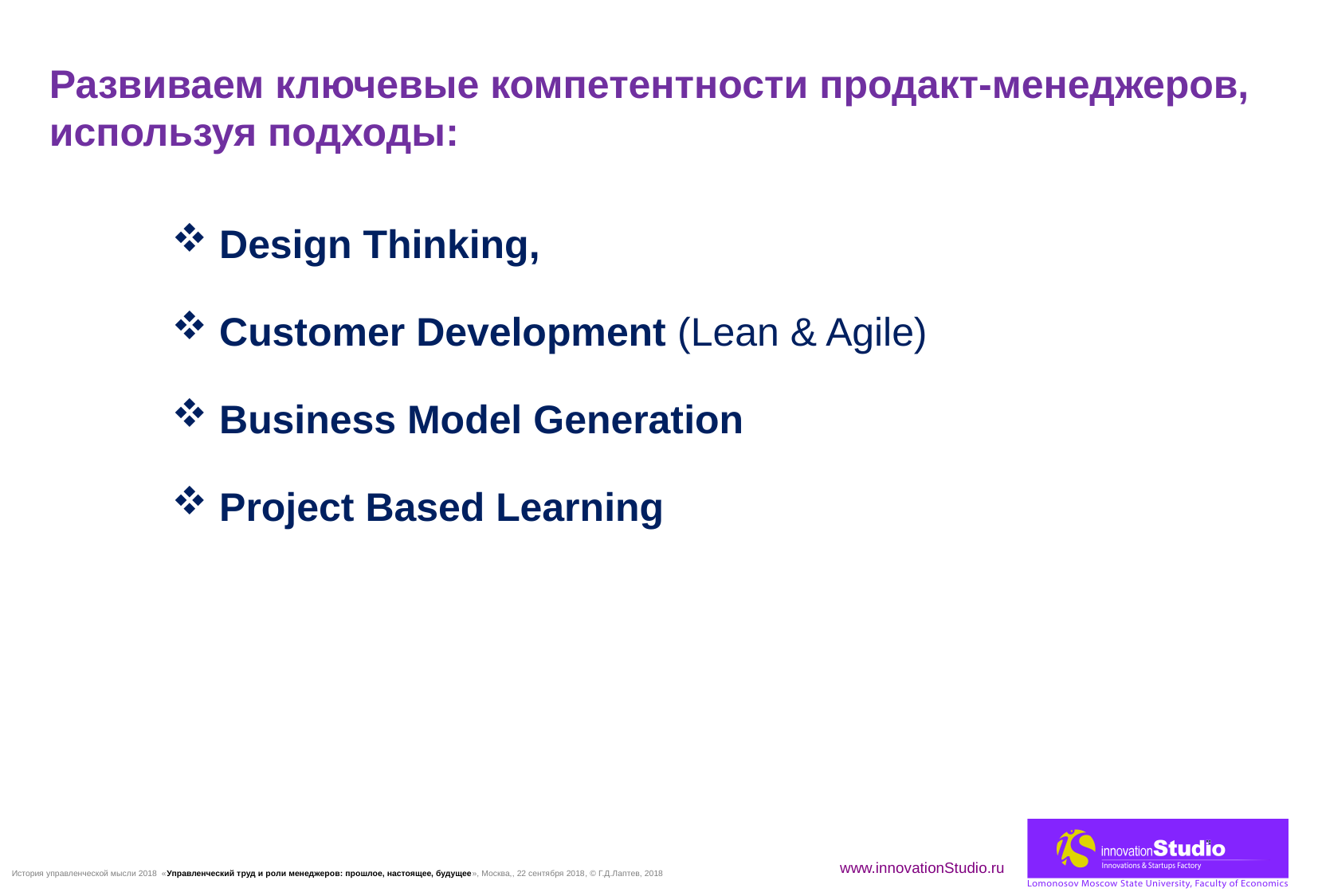

Развиваем ключевые компетентности продакт-менеджеров, используя подходы:
 Design Thinking,
 Customer Development (Lean & Agile)
 Business Model Generation
 Project Based Learning